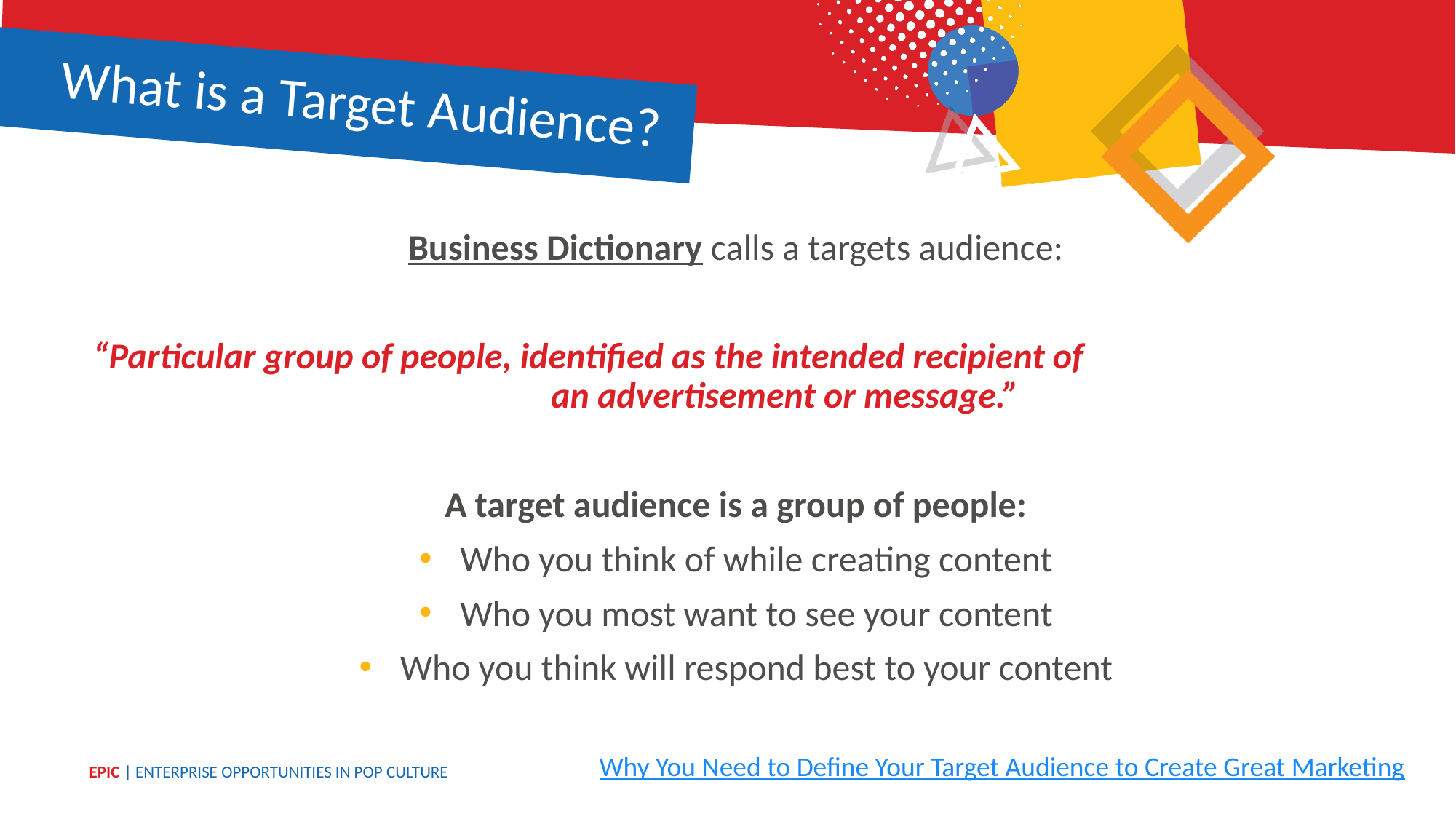

What is a Target Audience?
Business Dictionary calls a targets audience:

“Particular group of people, identified as the intended recipient of                                                 an advertisement or message.”

A target audience is a group of people:
Who you think of while creating content
Who you most want to see your content
Who you think will respond best to your content

Why You Need to Define Your Target Audience to Create Great Marketing